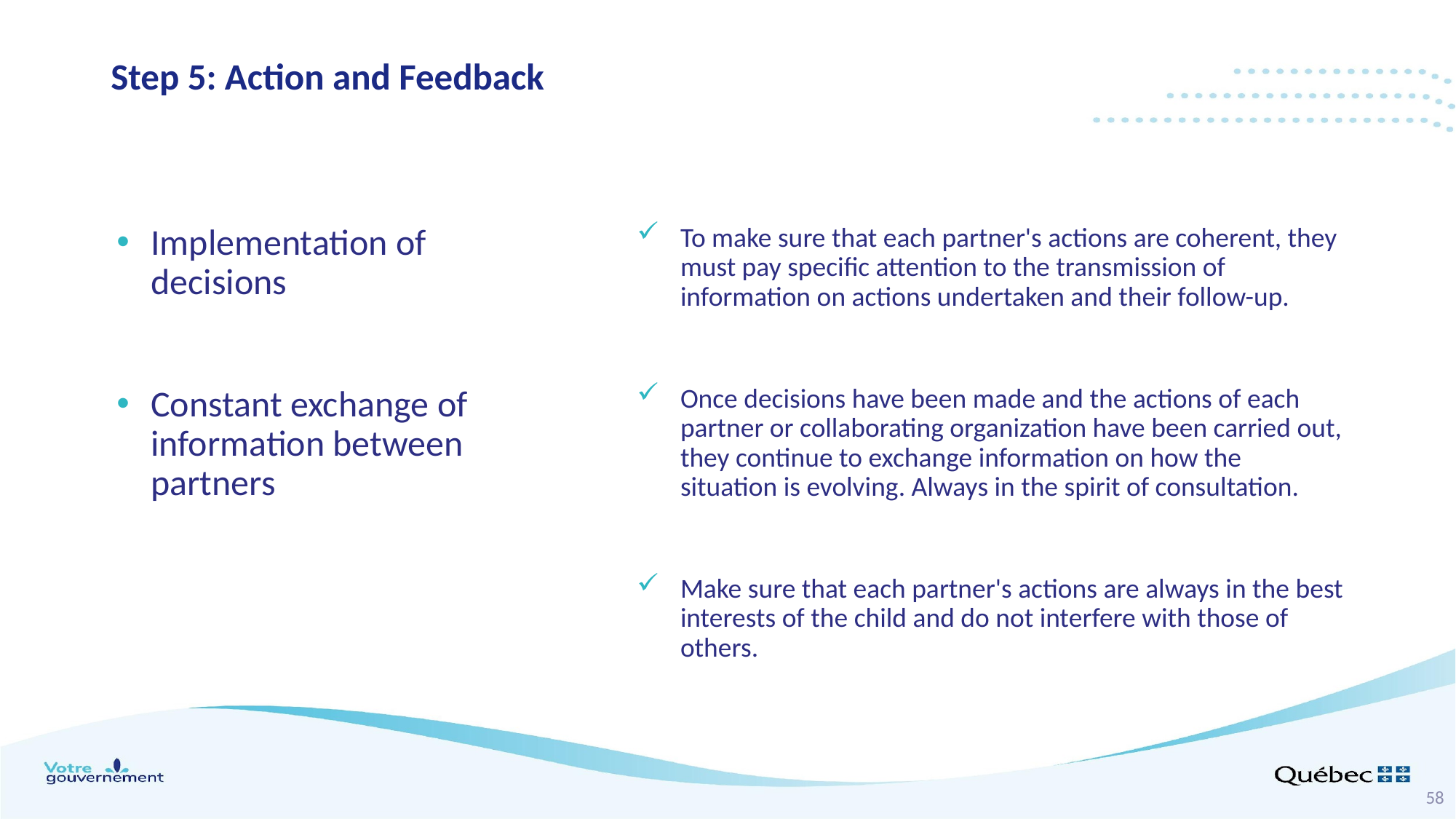

# Step 5: Action and Feedback
Implementation of decisions

Constant exchange of information between partners
To make sure that each partner's actions are coherent, they must pay specific attention to the transmission of information on actions undertaken and their follow-up.

Once decisions have been made and the actions of each partner or collaborating organization have been carried out, they continue to exchange information on how the situation is evolving. Always in the spirit of consultation.

Make sure that each partner's actions are always in the best interests of the child and do not interfere with those of others.
58